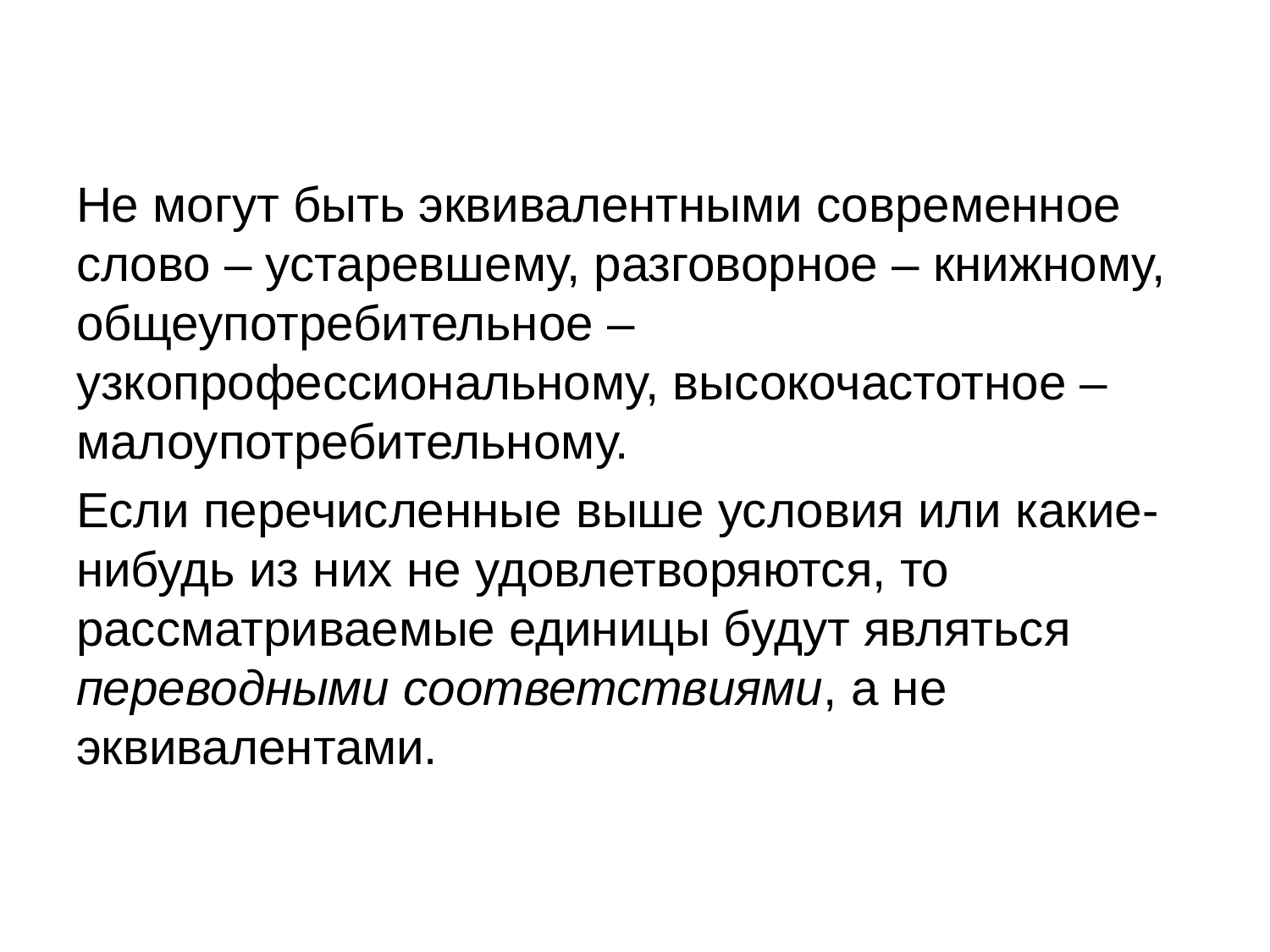

#
Не могут быть эквивалентными современное слово – устаревшему, разговорное – книжному, общеупотребительное – узкопрофессиональному, высокочастотное – малоупотребительному.
Если перечисленные выше условия или какие-нибудь из них не удовлетворяются, то рассматриваемые единицы будут являться переводными соответствиями, а не эквивалентами.